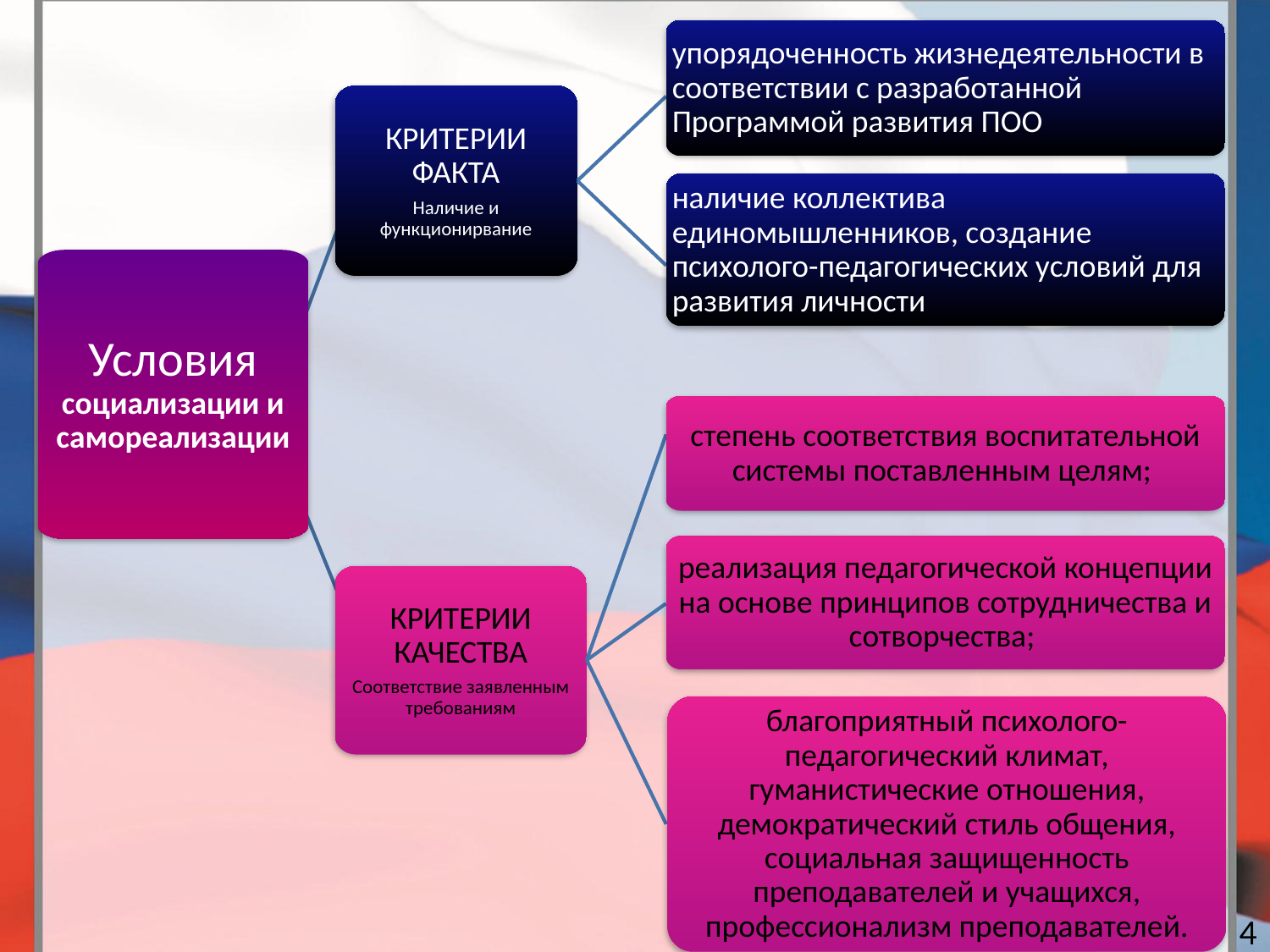

упорядоченность жизнедеятельности в соответствии с разработанной Программой развития ПОО
КРИТЕРИИ ФАКТА
Наличие и функционирвание

наличие коллектива единомышленников, создание психолого-педагогических условий для развития личности

Условия социализации и самореализации

степень соответствия воспитательной системы поставленным целям;
реализация педагогической концепции на основе принципов сотрудничества и сотворчества;

КРИТЕРИИ КАЧЕСТВА
Соответствие заявленным требованиям

благоприятный психолого-педагогический климат, гуманистические отношения, демократический стиль общения, социальная защищенность преподавателей и учащихся, профессионализм преподавателей.

4